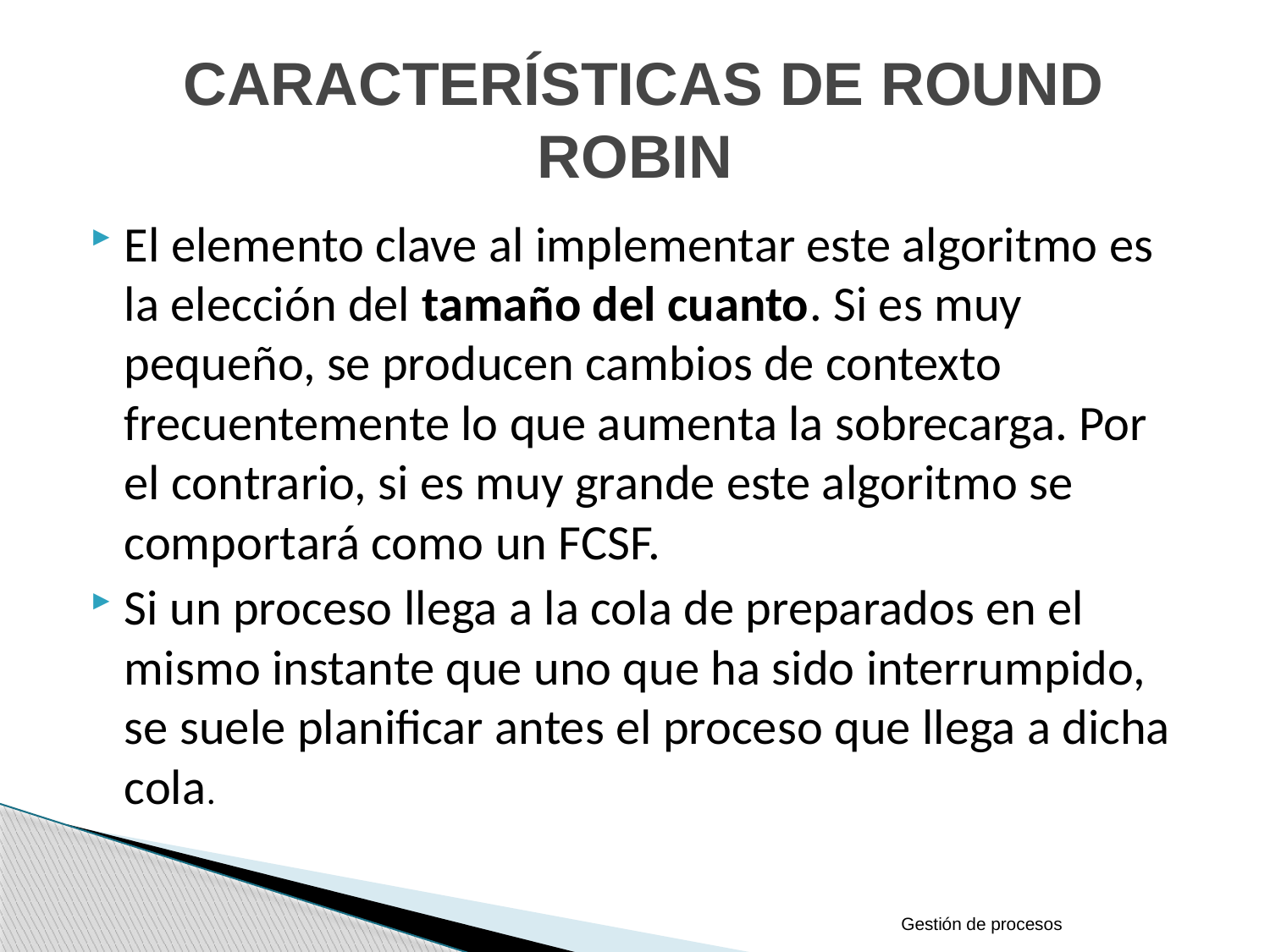

# CARACTERÍSTICAS DE ROUND ROBIN
El elemento clave al implementar este algoritmo es la elección del tamaño del cuanto. Si es muy pequeño, se producen cambios de contexto frecuentemente lo que aumenta la sobrecarga. Por el contrario, si es muy grande este algoritmo se comportará como un FCSF.
Si un proceso llega a la cola de preparados en el mismo instante que uno que ha sido interrumpido, se suele planificar antes el proceso que llega a dicha cola.
Gestión de procesos
10